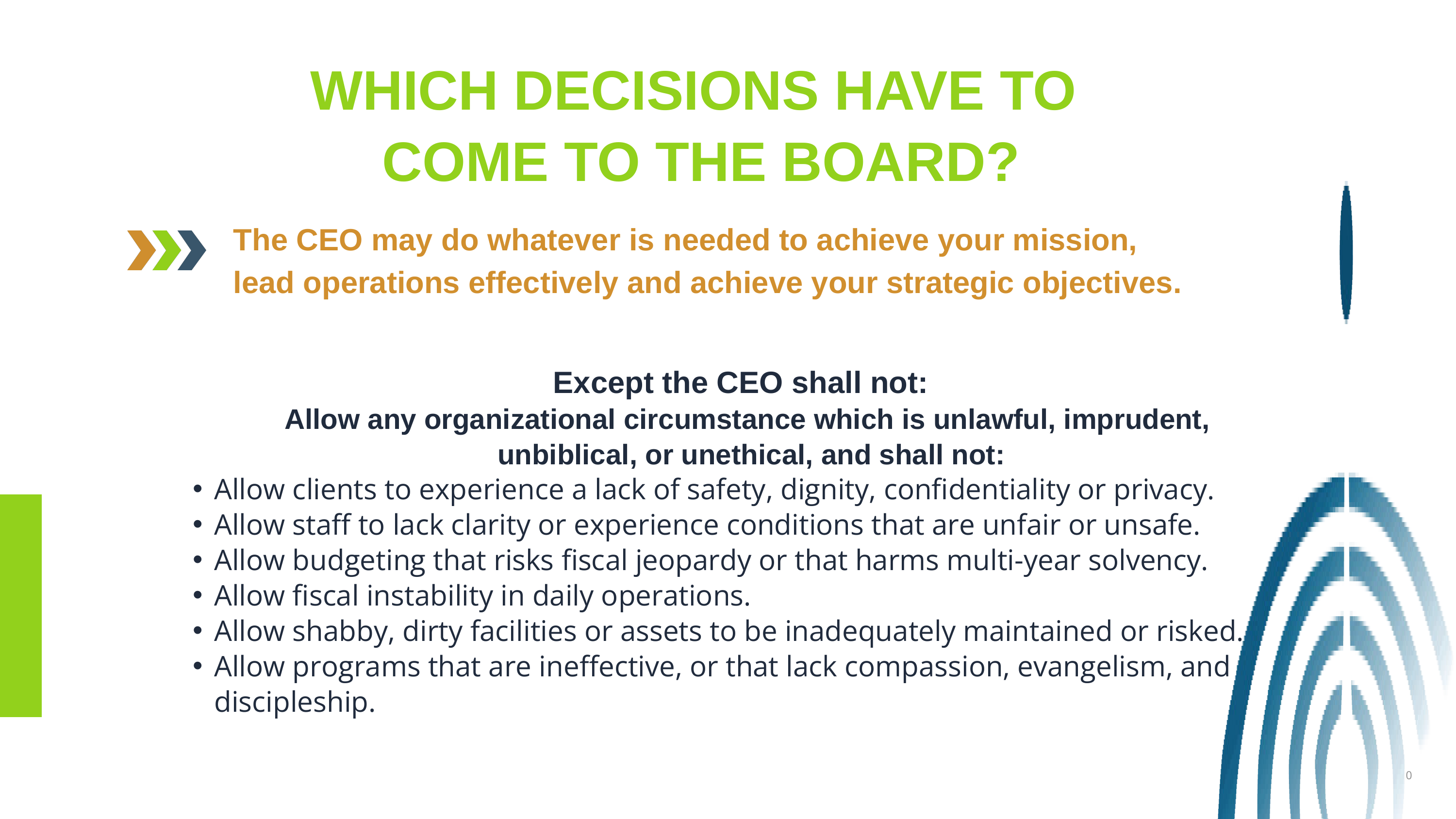

WHICH DECISIONS HAVE TO
COME TO THE BOARD?
The CEO may do whatever is needed to achieve your mission,
lead operations effectively and achieve your strategic objectives.

Except the CEO shall not:
Allow any organizational circumstance which is unlawful, imprudent,
unbiblical, or unethical, and shall not:
Allow clients to experience a lack of safety, dignity, confidentiality or privacy.
Allow staff to lack clarity or experience conditions that are unfair or unsafe.
Allow budgeting that risks fiscal jeopardy or that harms multi-year solvency.
Allow fiscal instability in daily operations.
Allow shabby, dirty facilities or assets to be inadequately maintained or risked.
Allow programs that are ineffective, or that lack compassion, evangelism, and discipleship.

10